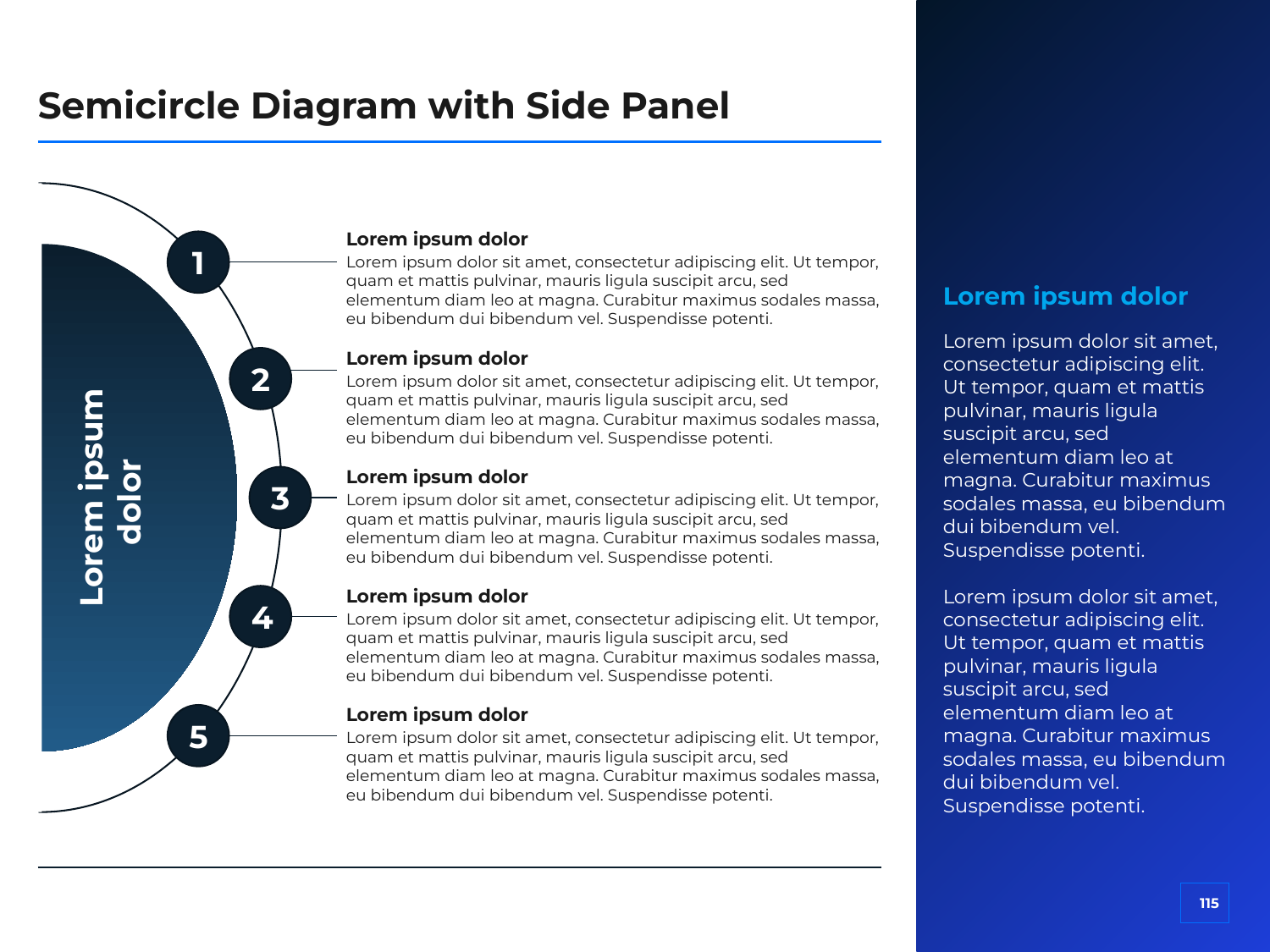

# Semicircle Diagram with Side Panel

Lorem ipsum dolor
1

Lorem ipsum dolor sit amet, consectetur adipiscing elit. Ut tempor, quam et mattis pulvinar, mauris ligula suscipit arcu, sed elementum diam leo at magna. Curabitur maximus sodales massa, eu bibendum dui bibendum vel. Suspendisse potenti.
Lorem ipsum dolor
Lorem ipsum dolor sit amet, consectetur adipiscing elit. Ut tempor, quam et mattis pulvinar, mauris ligula suscipit arcu, sed elementum diam leo at magna. Curabitur maximus sodales massa, eu bibendum dui bibendum vel. Suspendisse potenti.

Lorem ipsum dolor sit amet, consectetur adipiscing elit. Ut tempor, quam et mattis pulvinar, mauris ligula suscipit arcu, sed elementum diam leo at magna. Curabitur maximus sodales massa, eu bibendum dui bibendum vel. Suspendisse potenti.

Lorem ipsum dolor
2
Lorem ipsum dolor sit amet, consectetur adipiscing elit. Ut tempor, quam et mattis pulvinar, mauris ligula suscipit arcu, sed elementum diam leo at magna. Curabitur maximus sodales massa, eu bibendum dui bibendum vel. Suspendisse potenti.
Lorem ipsum dolor
Lorem ipsum dolor
3
Lorem ipsum dolor sit amet, consectetur adipiscing elit. Ut tempor, quam et mattis pulvinar, mauris ligula suscipit arcu, sed elementum diam leo at magna. Curabitur maximus sodales massa, eu bibendum dui bibendum vel. Suspendisse potenti.
Lorem ipsum dolor
4
Lorem ipsum dolor sit amet, consectetur adipiscing elit. Ut tempor, quam et mattis pulvinar, mauris ligula suscipit arcu, sed elementum diam leo at magna. Curabitur maximus sodales massa, eu bibendum dui bibendum vel. Suspendisse potenti.
Lorem ipsum dolor
5
Lorem ipsum dolor sit amet, consectetur adipiscing elit. Ut tempor, quam et mattis pulvinar, mauris ligula suscipit arcu, sed elementum diam leo at magna. Curabitur maximus sodales massa, eu bibendum dui bibendum vel. Suspendisse potenti.
115